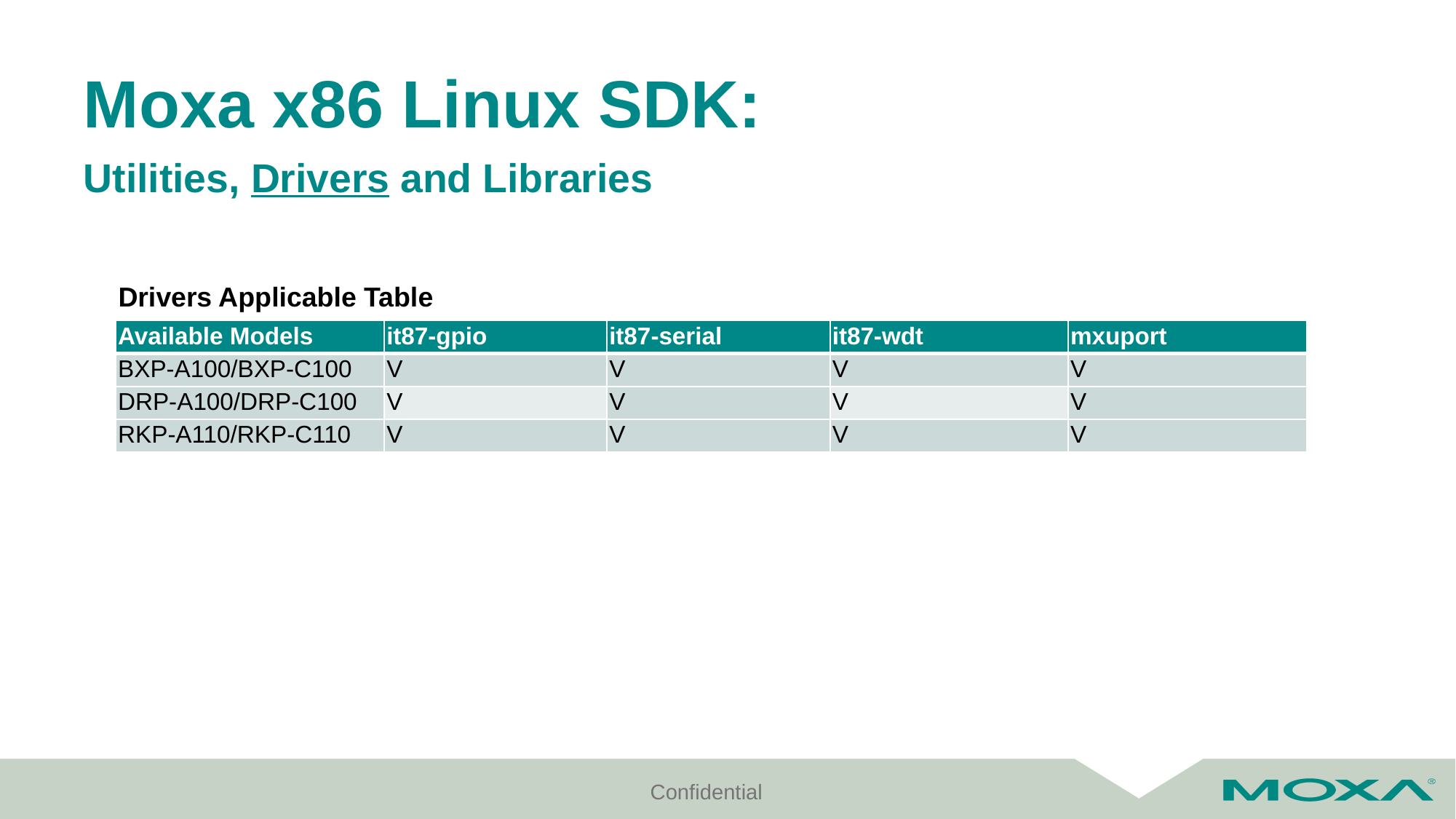

# Moxa x86 Linux SDK:
Utilities, Drivers and Libraries

Drivers Applicable Table
| Available Models | it87-gpio | it87-serial | it87-wdt | mxuport |
| --- | --- | --- | --- | --- |
| BXP-A100/BXP-C100 | V | V | V | V |
| DRP-A100/DRP-C100 | V | V | V | V |
| RKP-A110/RKP-C110 | V | V | V | V |